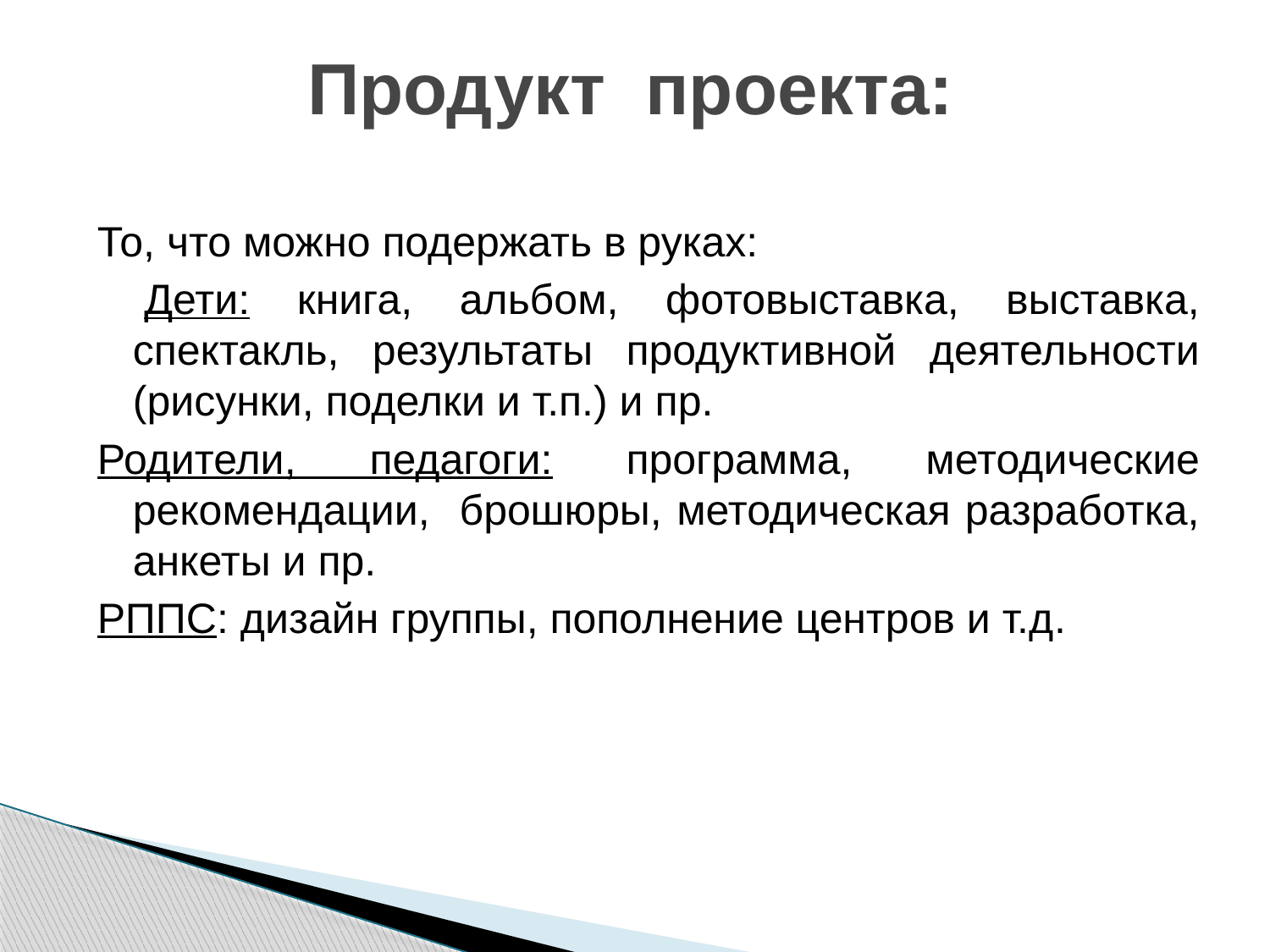

# Продукт  проекта:
То, что можно подержать в руках:
 Дети: книга, альбом, фотовыставка, выставка, спектакль, результаты продуктивной деятельности (рисунки, поделки и т.п.) и пр.
Родители, педагоги: программа, методические рекомендации,  брошюры, методическая разработка, анкеты и пр.
РППС: дизайн группы, пополнение центров и т.д.